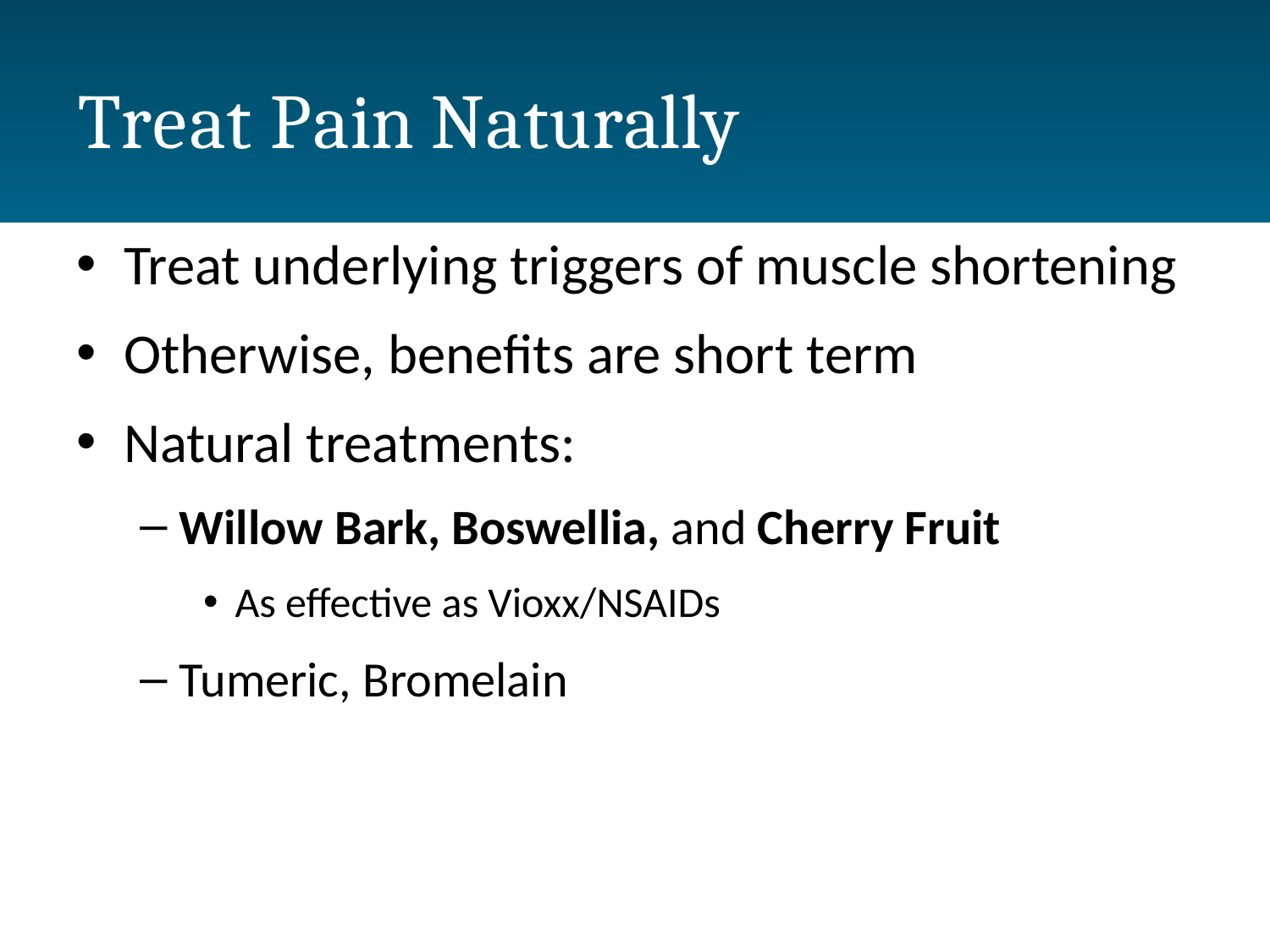

# Treat Pain Naturally
Treat underlying triggers of muscle shortening
Otherwise, benefits are short term
Natural treatments:
Willow Bark, Boswellia, and Cherry Fruit
As effective as Vioxx/NSAIDs
Tumeric, Bromelain